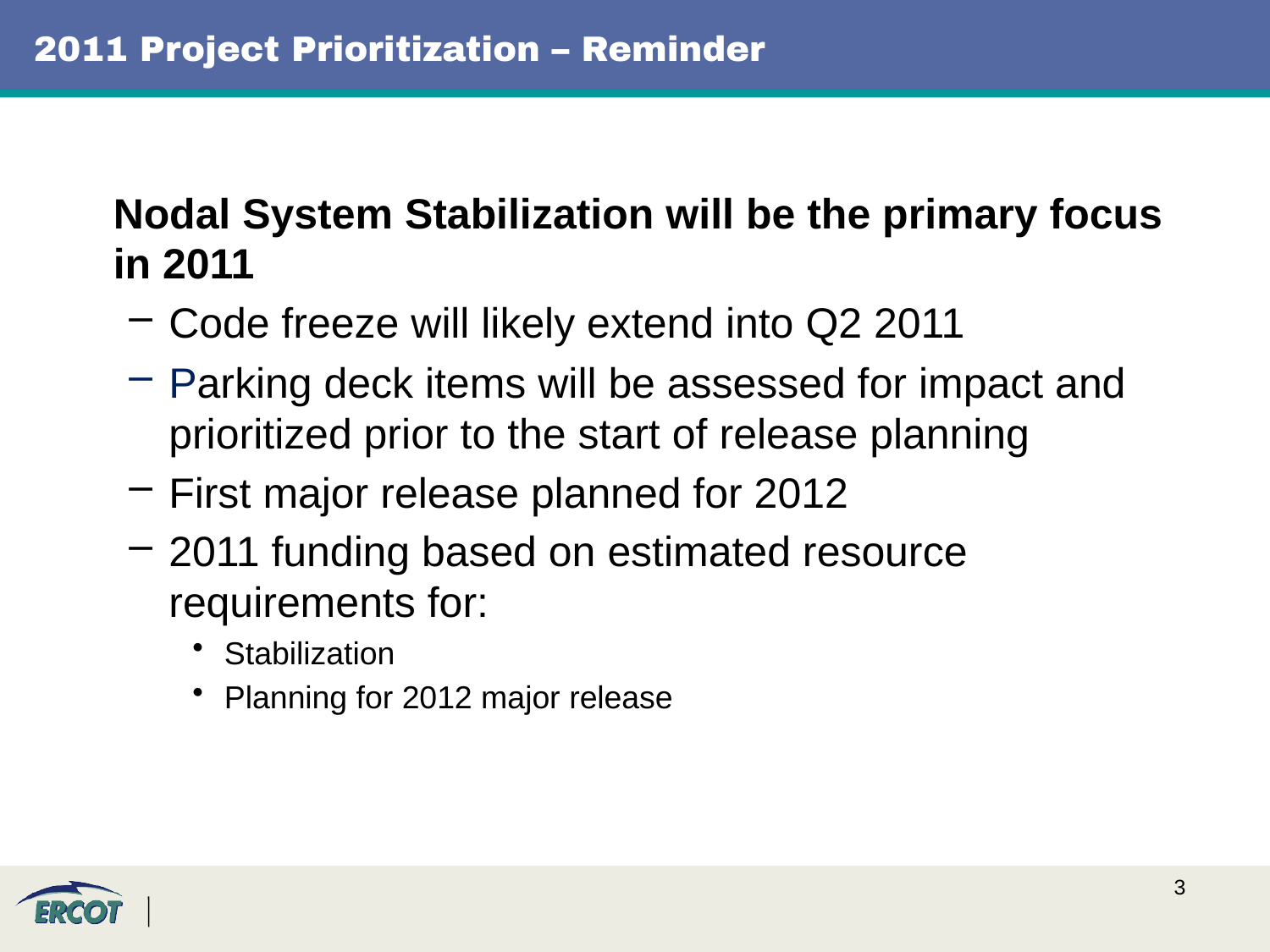

# 2011 Project Prioritization – Reminder
	Nodal System Stabilization will be the primary focus in 2011
Code freeze will likely extend into Q2 2011
Parking deck items will be assessed for impact and prioritized prior to the start of release planning
First major release planned for 2012
2011 funding based on estimated resource requirements for:
Stabilization
Planning for 2012 major release